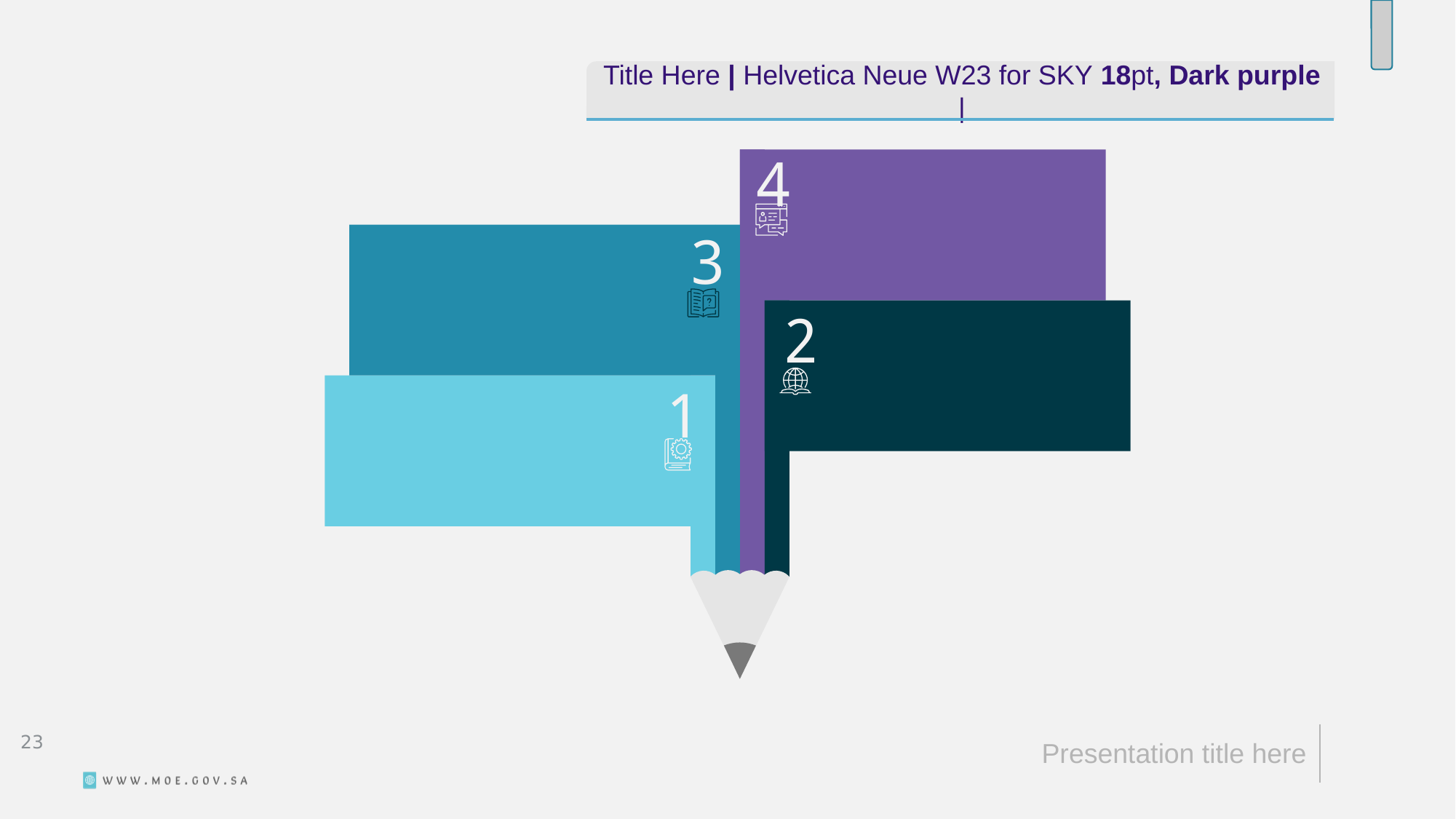

Title Here | Helvetica Neue W23 for SKY 18pt, Dark purple |
4

3

2

1

23
Presentation title here